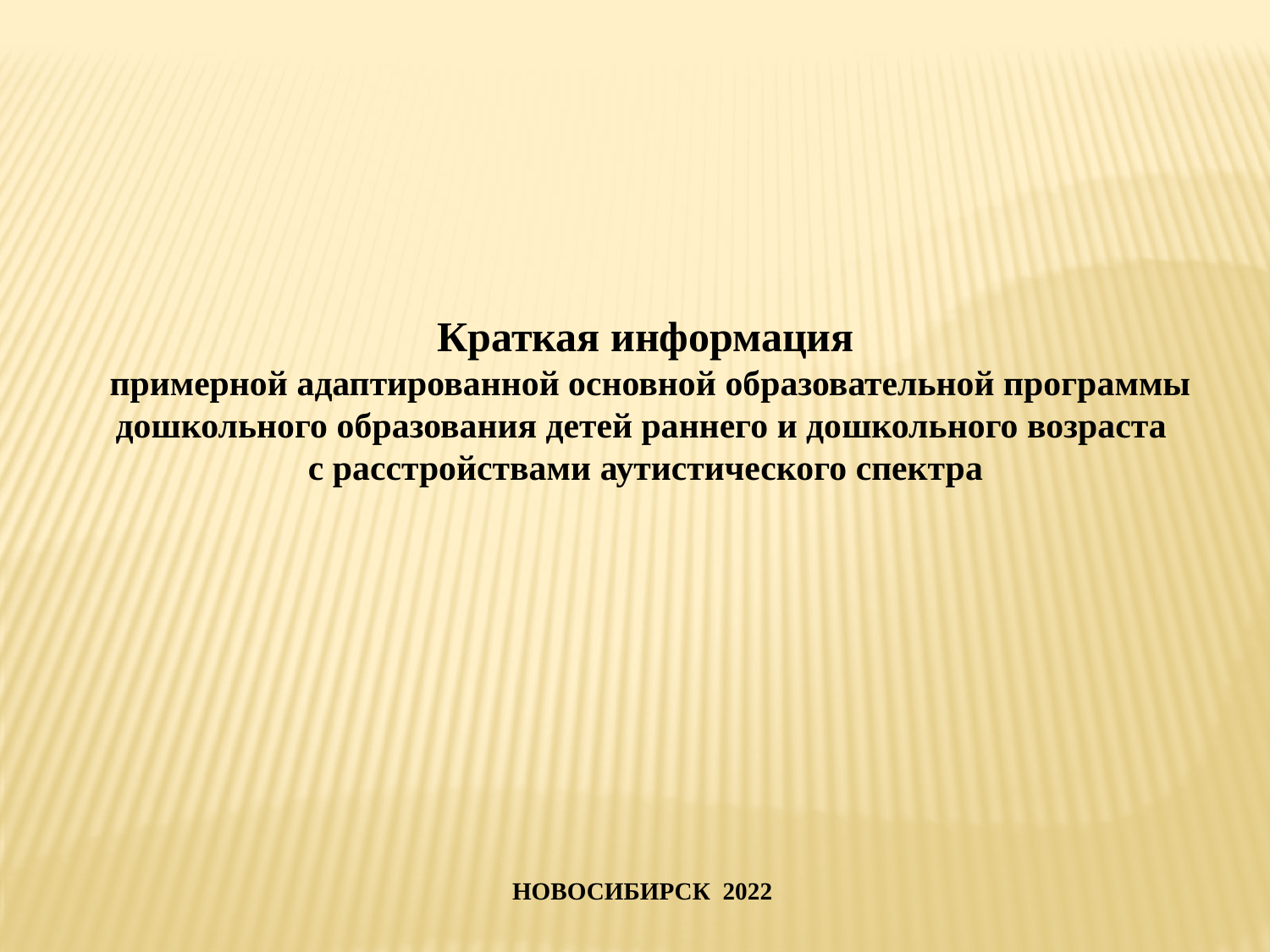

Краткая информация
 примерной адаптированной основной образовательной программы дошкольного образования детей раннего и дошкольного возраста
с расстройствами аутистического спектра
НОВОСИБИРСК  2022